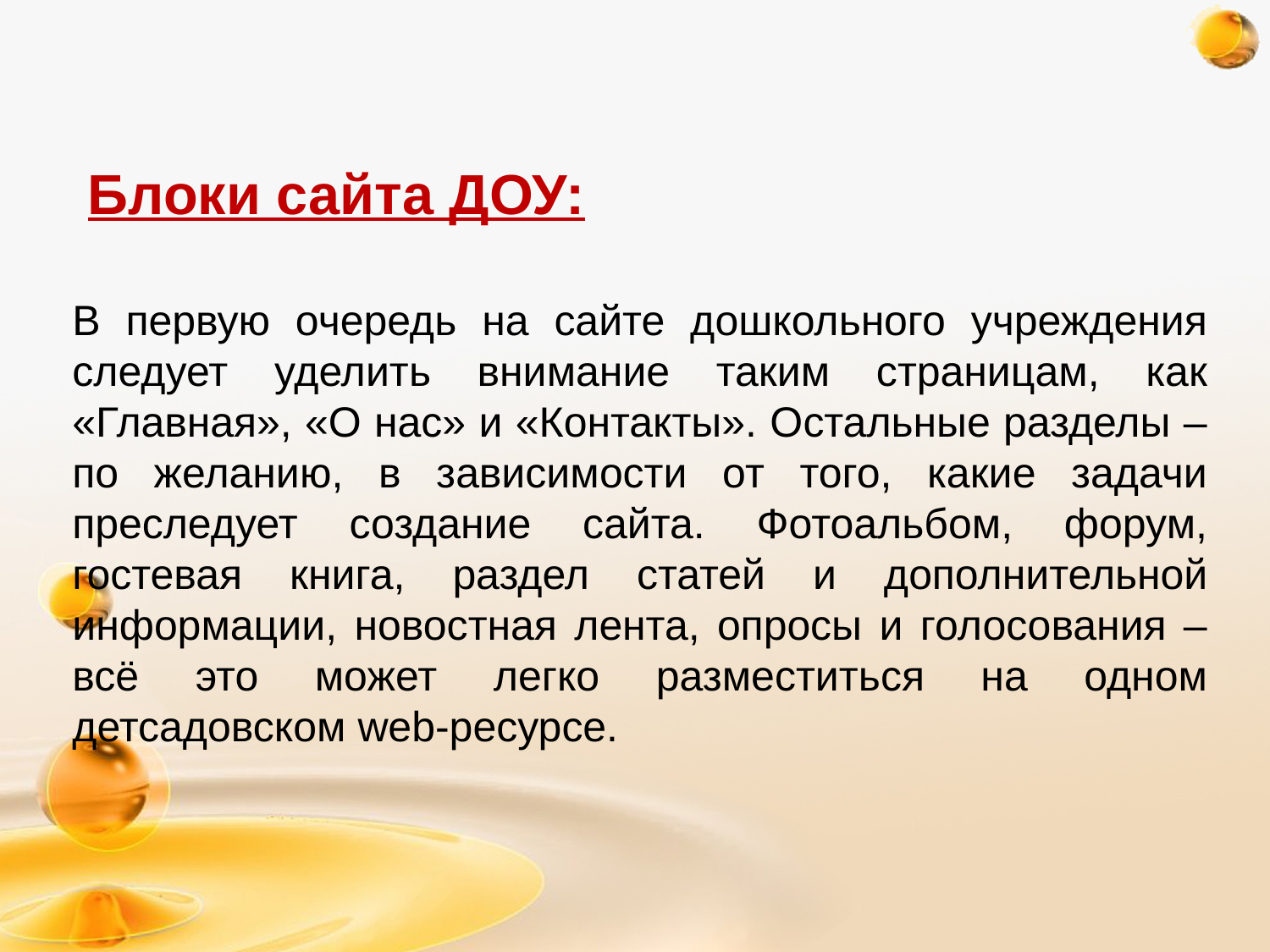

Блоки сайта ДОУ:

В первую очередь на сайте дошкольного учреждения следует уделить внимание таким страницам, как «Главная», «О нас» и «Контакты». Остальные разделы – по желанию, в зависимости от того, какие задачи преследует создание сайта. Фотоальбом, форум, гостевая книга, раздел статей и дополнительной информации, новостная лента, опросы и голосования – всё это может легко разместиться на одном детсадовском web-ресурсе.